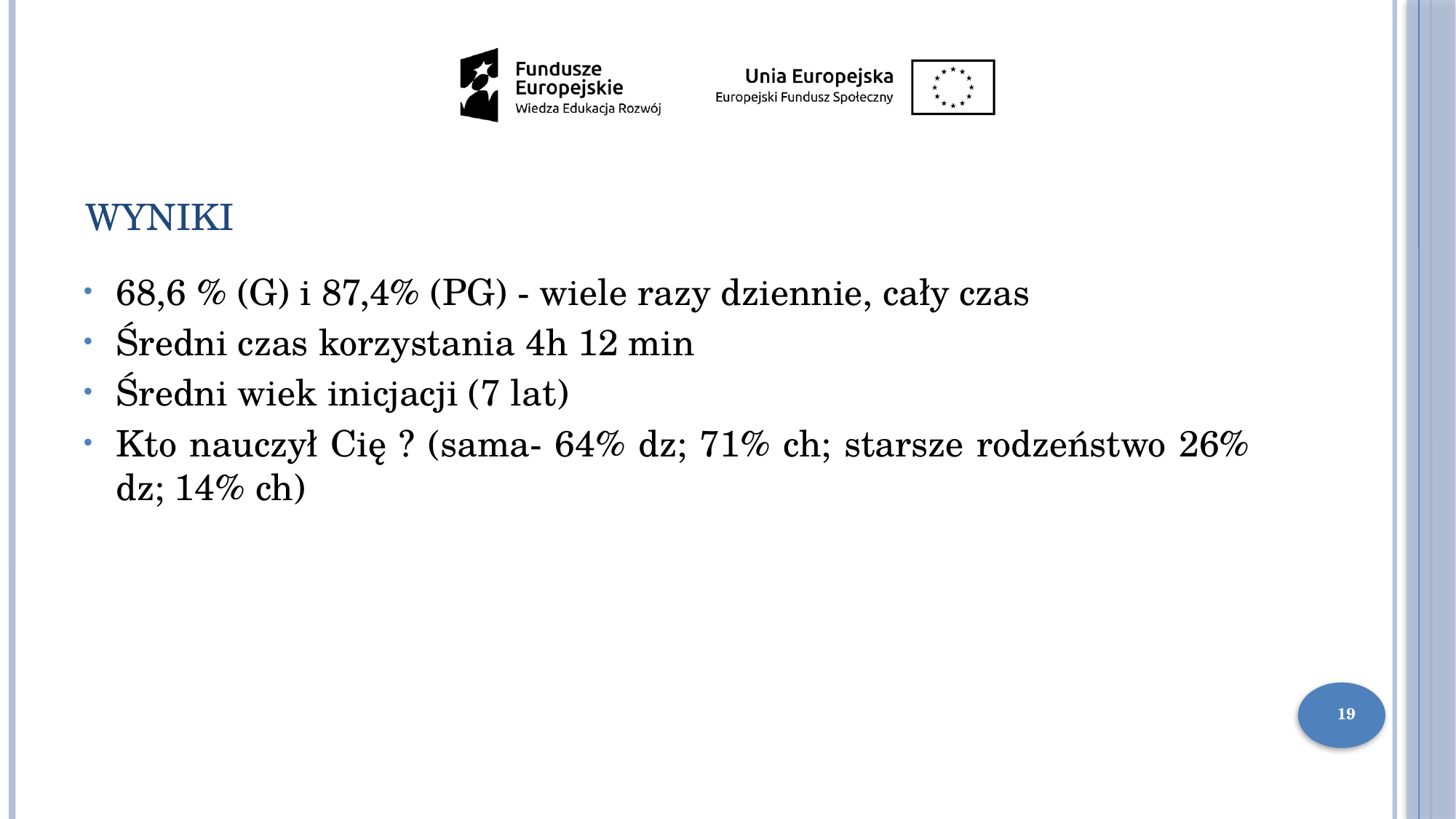

WYNIKI
68,6 % (G) i 87,4% (PG) - wiele razy dziennie, cały czas
Średni czas korzystania 4h 12 min
Średni wiek inicjacji (7 lat)
Kto nauczył Cię ? (sama- 64% dz; 71% ch; starsze rodzeństwo 26% dz; 14% ch)

19